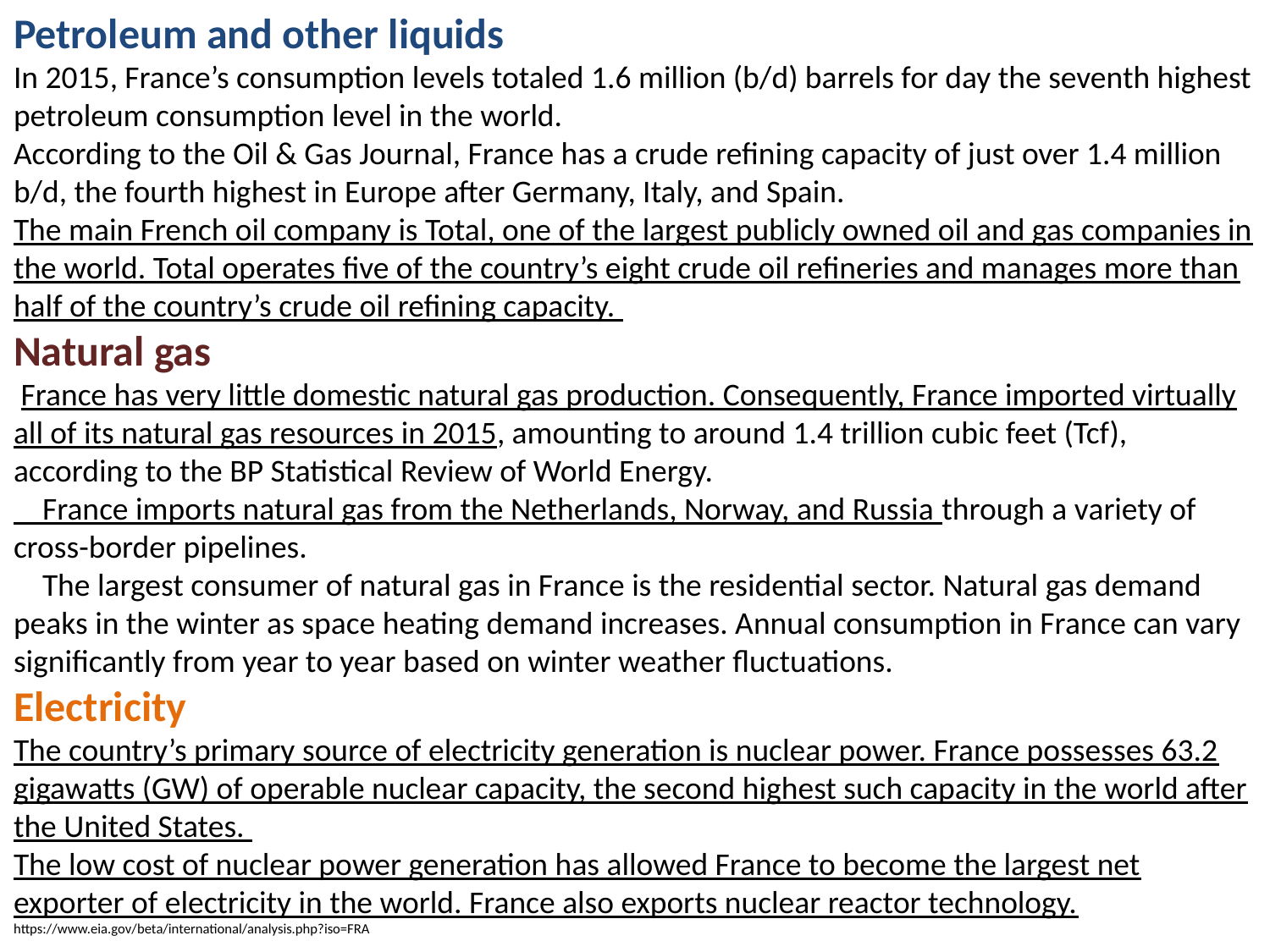

Petroleum and other liquids
In 2015, France’s consumption levels totaled 1.6 million (b/d) barrels for day the seventh highest petroleum consumption level in the world.
According to the Oil & Gas Journal, France has a crude refining capacity of just over 1.4 million b/d, the fourth highest in Europe after Germany, Italy, and Spain.
The main French oil company is Total, one of the largest publicly owned oil and gas companies in the world. Total operates five of the country’s eight crude oil refineries and manages more than half of the country’s crude oil refining capacity.
Natural gas
 France has very little domestic natural gas production. Consequently, France imported virtually all of its natural gas resources in 2015, amounting to around 1.4 trillion cubic feet (Tcf), according to the BP Statistical Review of World Energy.
    France imports natural gas from the Netherlands, Norway, and Russia through a variety of cross-border pipelines.
    The largest consumer of natural gas in France is the residential sector. Natural gas demand peaks in the winter as space heating demand increases. Annual consumption in France can vary significantly from year to year based on winter weather fluctuations.
Electricity
The country’s primary source of electricity generation is nuclear power. France possesses 63.2 gigawatts (GW) of operable nuclear capacity, the second highest such capacity in the world after the United States.
The low cost of nuclear power generation has allowed France to become the largest net exporter of electricity in the world. France also exports nuclear reactor technology.
https://www.eia.gov/beta/international/analysis.php?iso=FRA